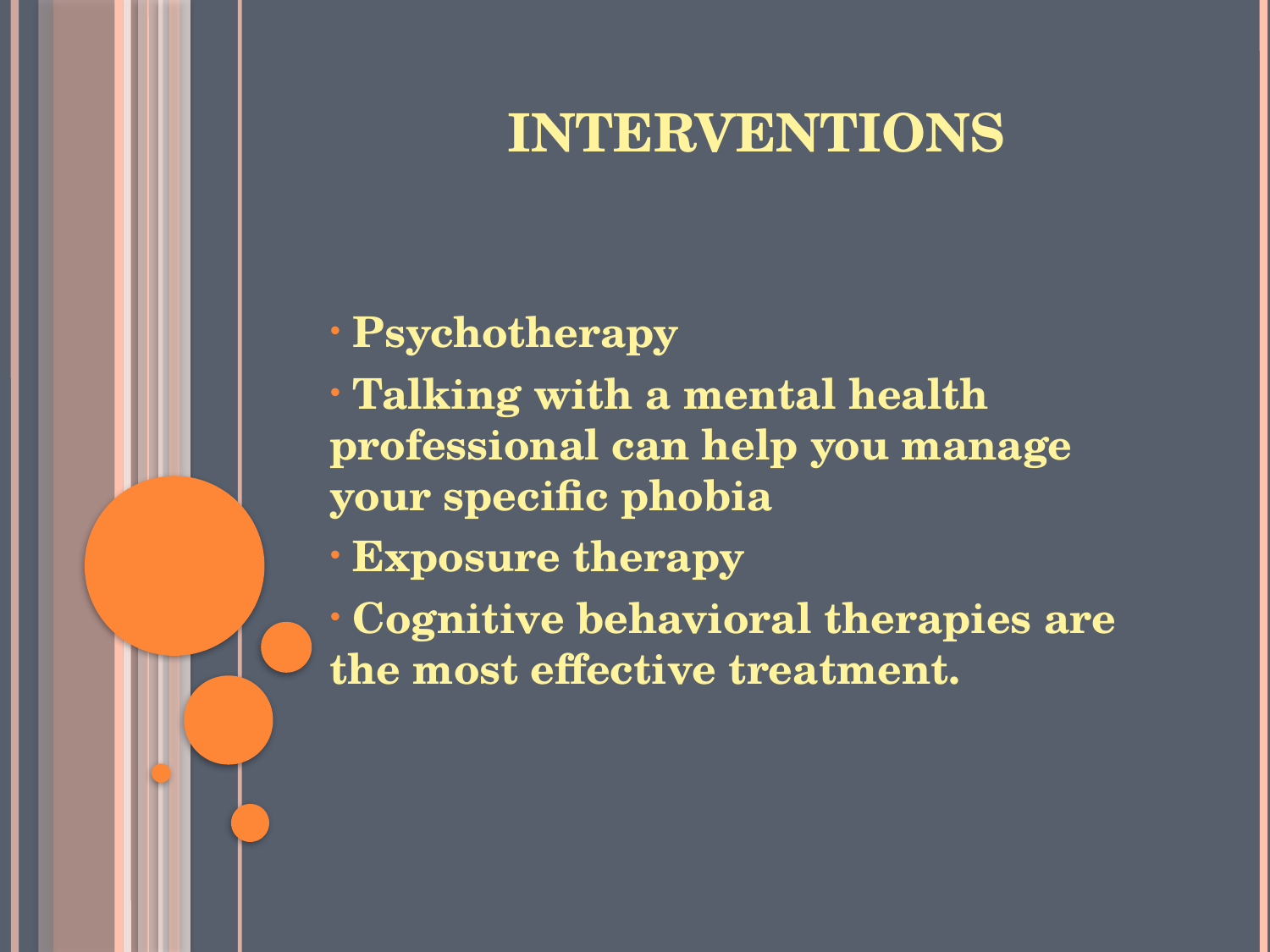

# Interventions
 Psychotherapy
 Talking with a mental health professional can help you manage your specific phobia
 Exposure therapy
 Cognitive behavioral therapies are the most effective treatment.